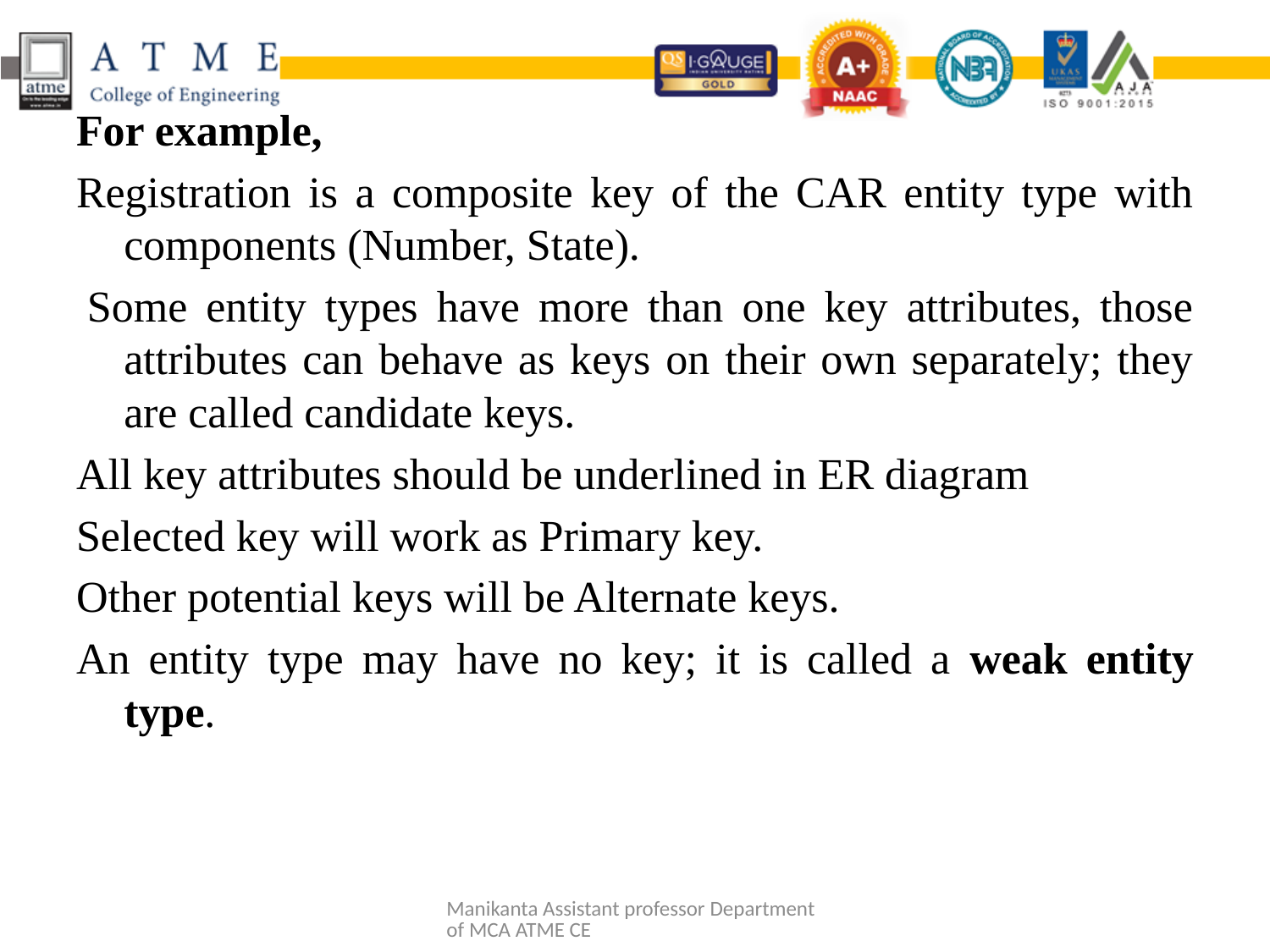

For example,
Registration is a composite key of the CAR entity type with components (Number, State).
 Some entity types have more than one key attributes, those attributes can behave as keys on their own separately; they are called candidate keys.
All key attributes should be underlined in ER diagram
Selected key will work as Primary key.
Other potential keys will be Alternate keys.
An entity type may have no key; it is called a weak entity type.

Manikanta Assistant professor Department of MCA ATME CE